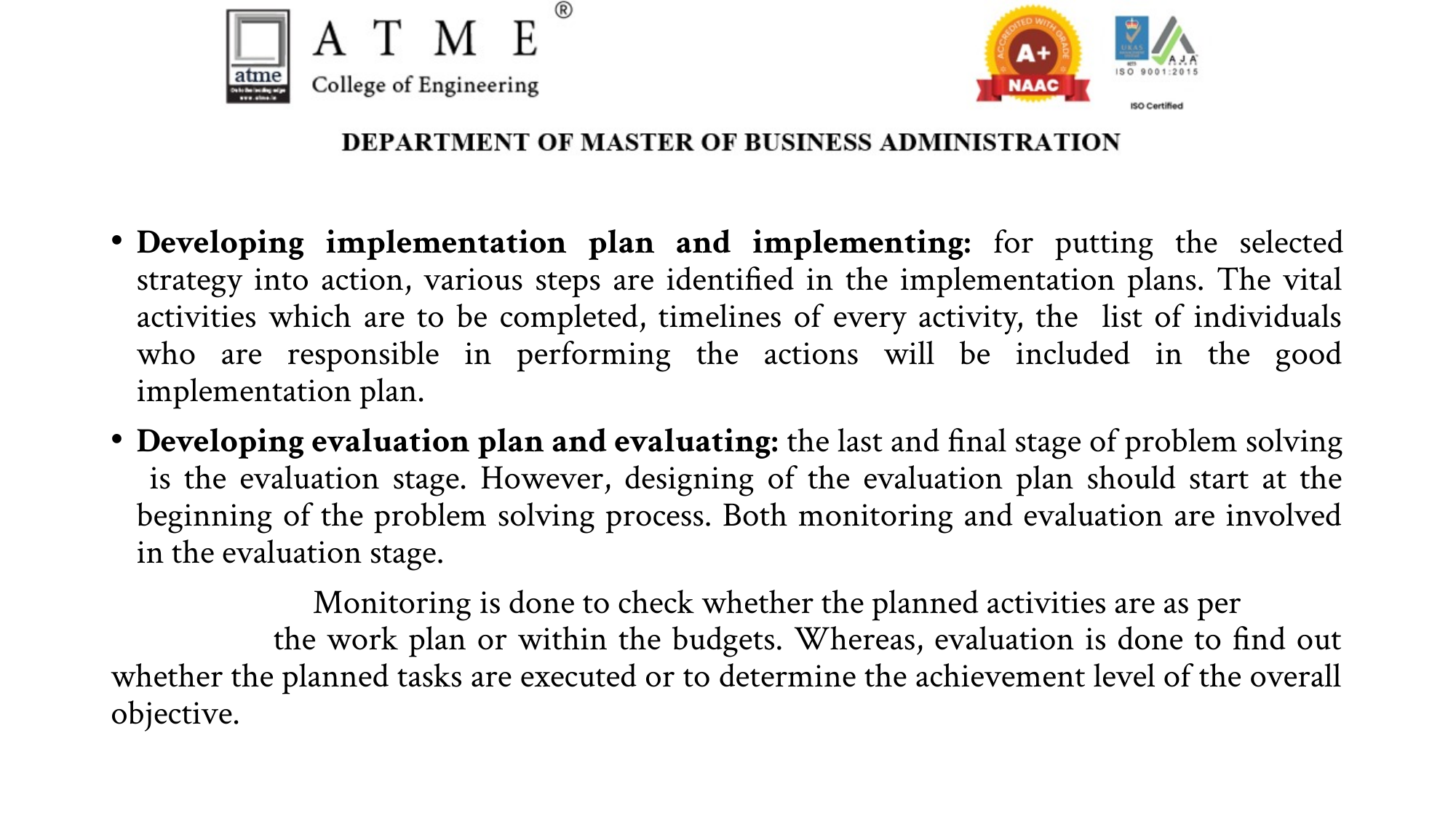

Developing implementation plan and implementing: for putting the selected strategy into action, various steps are identified in the implementation plans. The vital activities which are to be completed, timelines of every activity, the  list of individuals who are responsible in performing the actions will be included in the good implementation plan.
Developing evaluation plan and evaluating: the last and final stage of problem solving  is the evaluation stage. However, designing of the evaluation plan should start at the beginning of the problem solving process. Both monitoring and evaluation are involved in the evaluation stage.
                          Monitoring is done to check whether the planned activities are as per                             the work plan or within the budgets. Whereas, evaluation is done to find out whether the planned tasks are executed or to determine the achievement level of the overall objective.